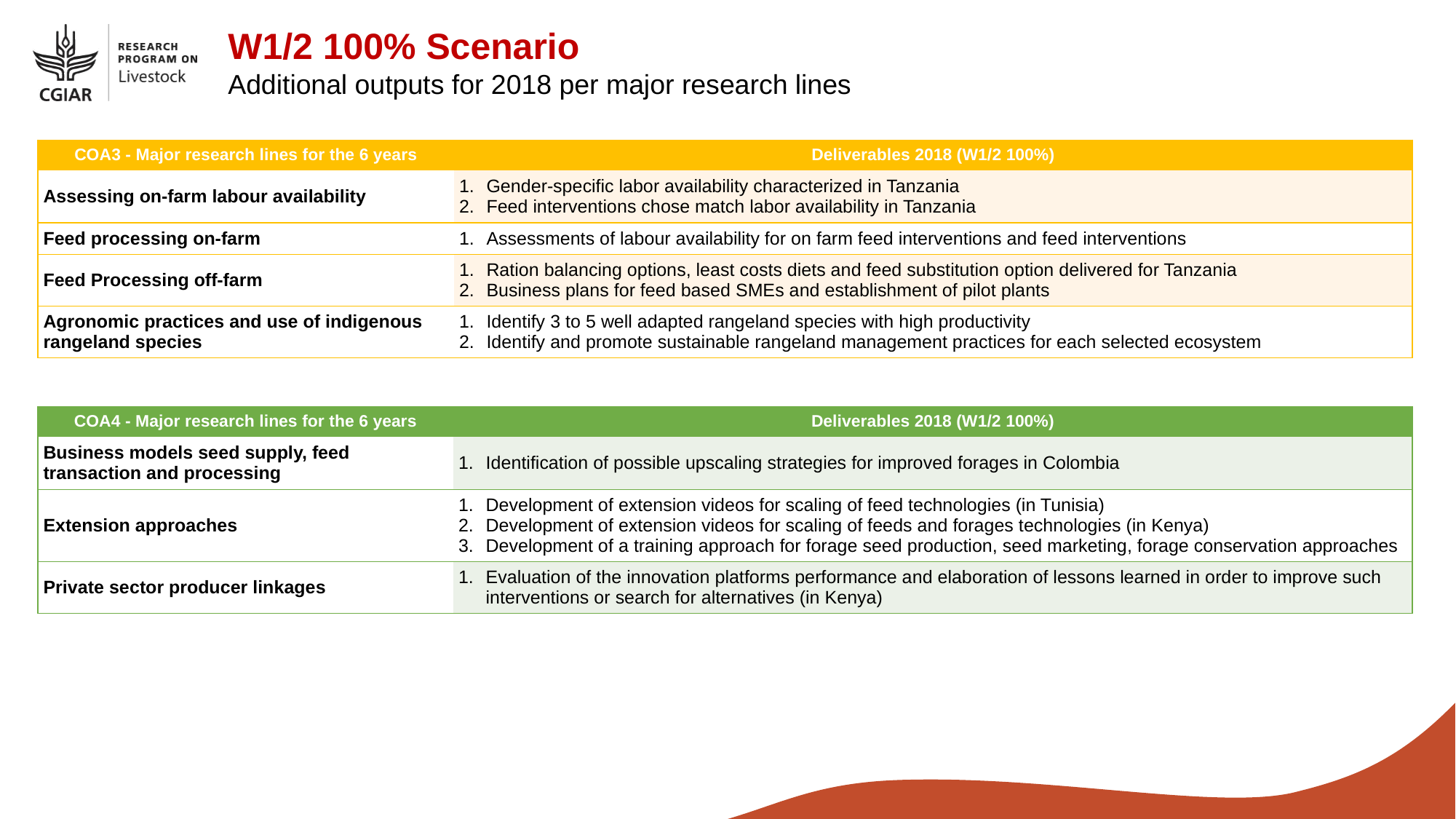

W1/2 100% Scenario
Additional outputs for 2018 per major research lines
| COA3 - Major research lines for the 6 years | Deliverables 2018 (W1/2 100%) |
| --- | --- |
| Assessing on-farm labour availability | Gender-specific labor availability characterized in Tanzania Feed interventions chose match labor availability in Tanzania |
| Feed processing on-farm | Assessments of labour availability for on farm feed interventions and feed interventions |
| Feed Processing off-farm | Ration balancing options, least costs diets and feed substitution option delivered for Tanzania Business plans for feed based SMEs and establishment of pilot plants |
| Agronomic practices and use of indigenous rangeland species | Identify 3 to 5 well adapted rangeland species with high productivity Identify and promote sustainable rangeland management practices for each selected ecosystem |
| COA4 - Major research lines for the 6 years | Deliverables 2018 (W1/2 100%) |
| --- | --- |
| Business models seed supply, feed transaction and processing | Identification of possible upscaling strategies for improved forages in Colombia |
| Extension approaches | Development of extension videos for scaling of feed technologies (in Tunisia) Development of extension videos for scaling of feeds and forages technologies (in Kenya) Development of a training approach for forage seed production, seed marketing, forage conservation approaches |
| Private sector producer linkages | Evaluation of the innovation platforms performance and elaboration of lessons learned in order to improve such interventions or search for alternatives (in Kenya) |